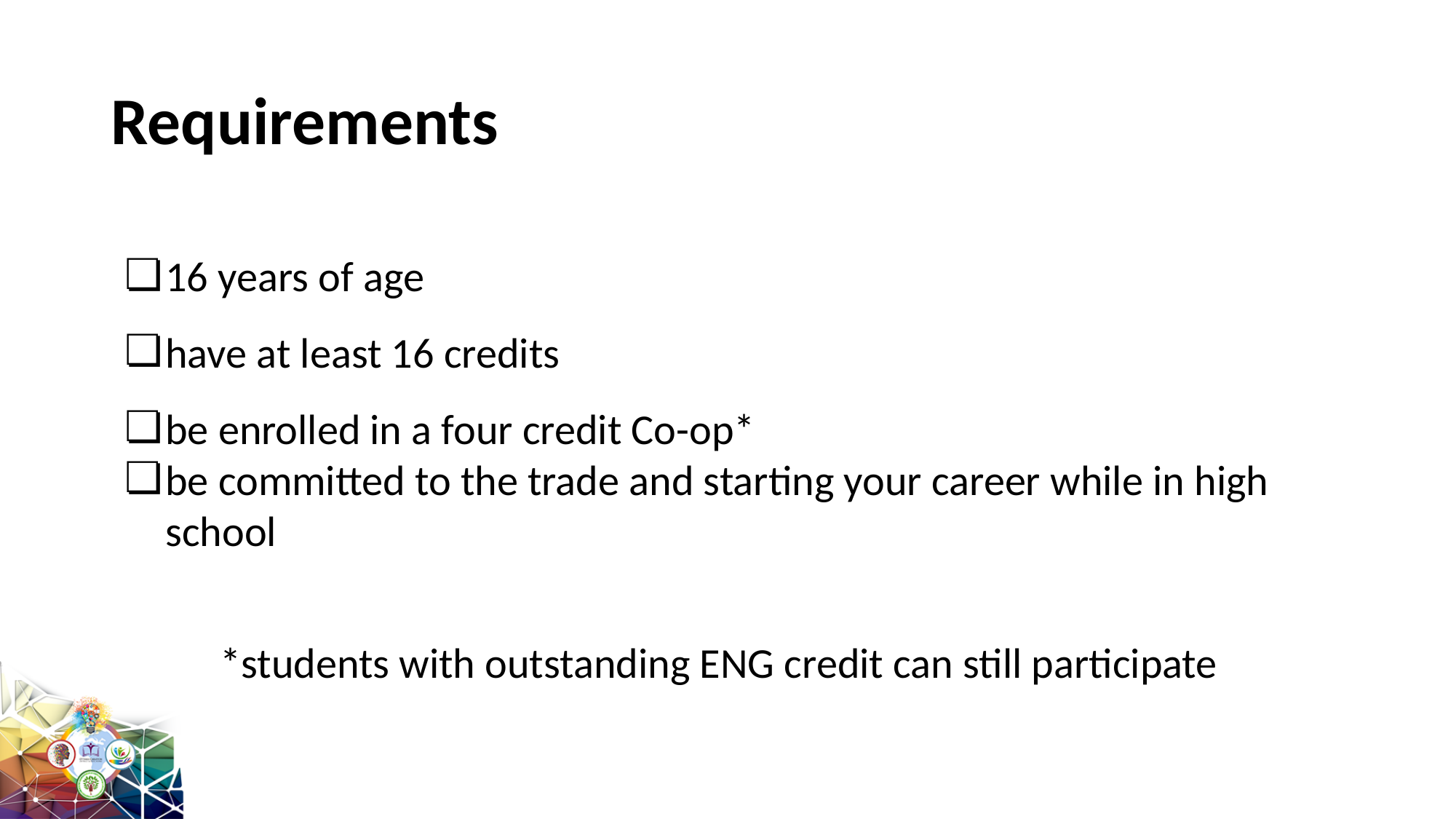

# Requirements
16 years of age
have at least 16 credits
be enrolled in a four credit Co-op*
be committed to the trade and starting your career while in high school

*students with outstanding ENG credit can still participate